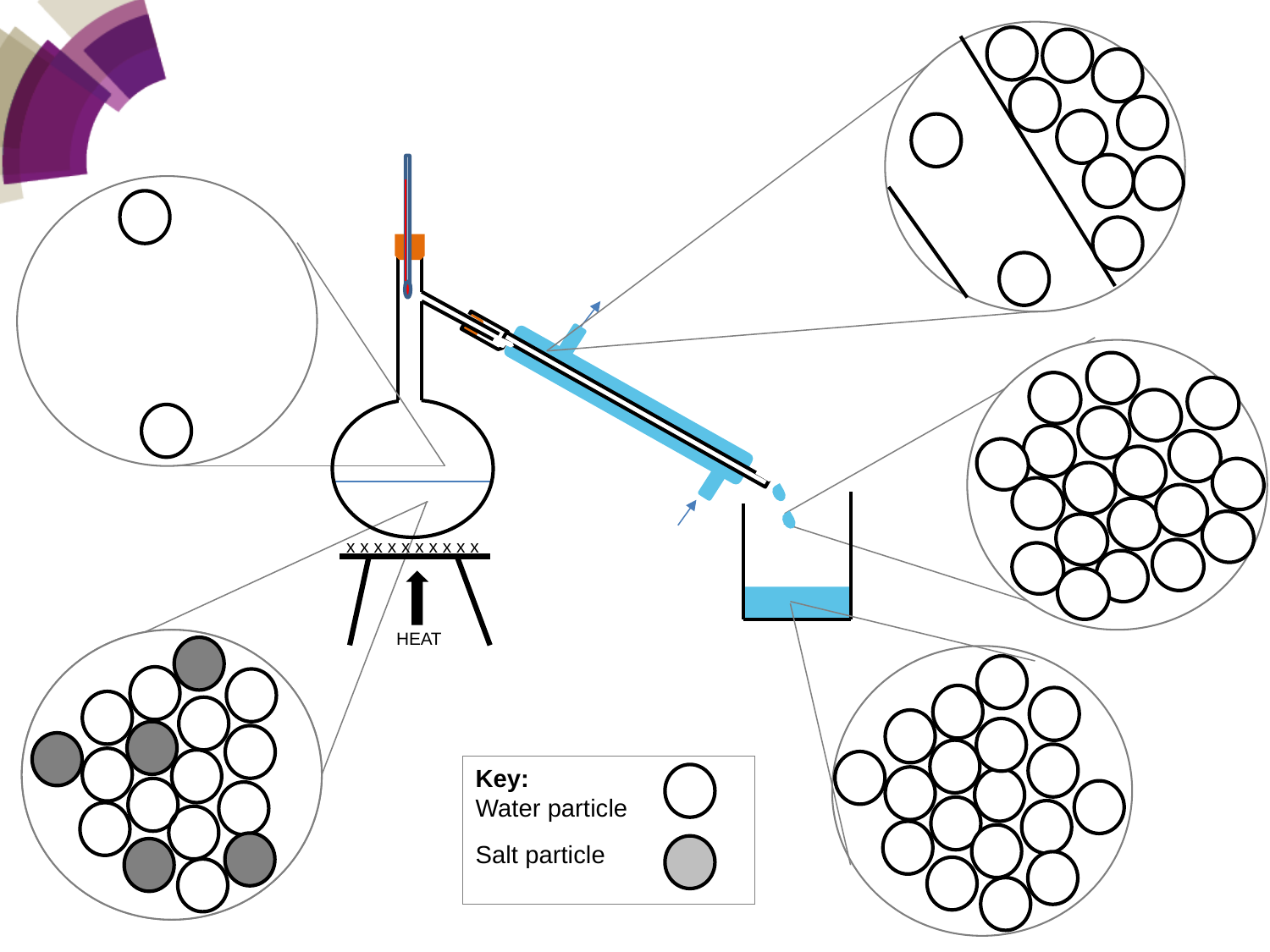

x x x x x x x x x x

HEAT

Key:
Water particle

Salt particle